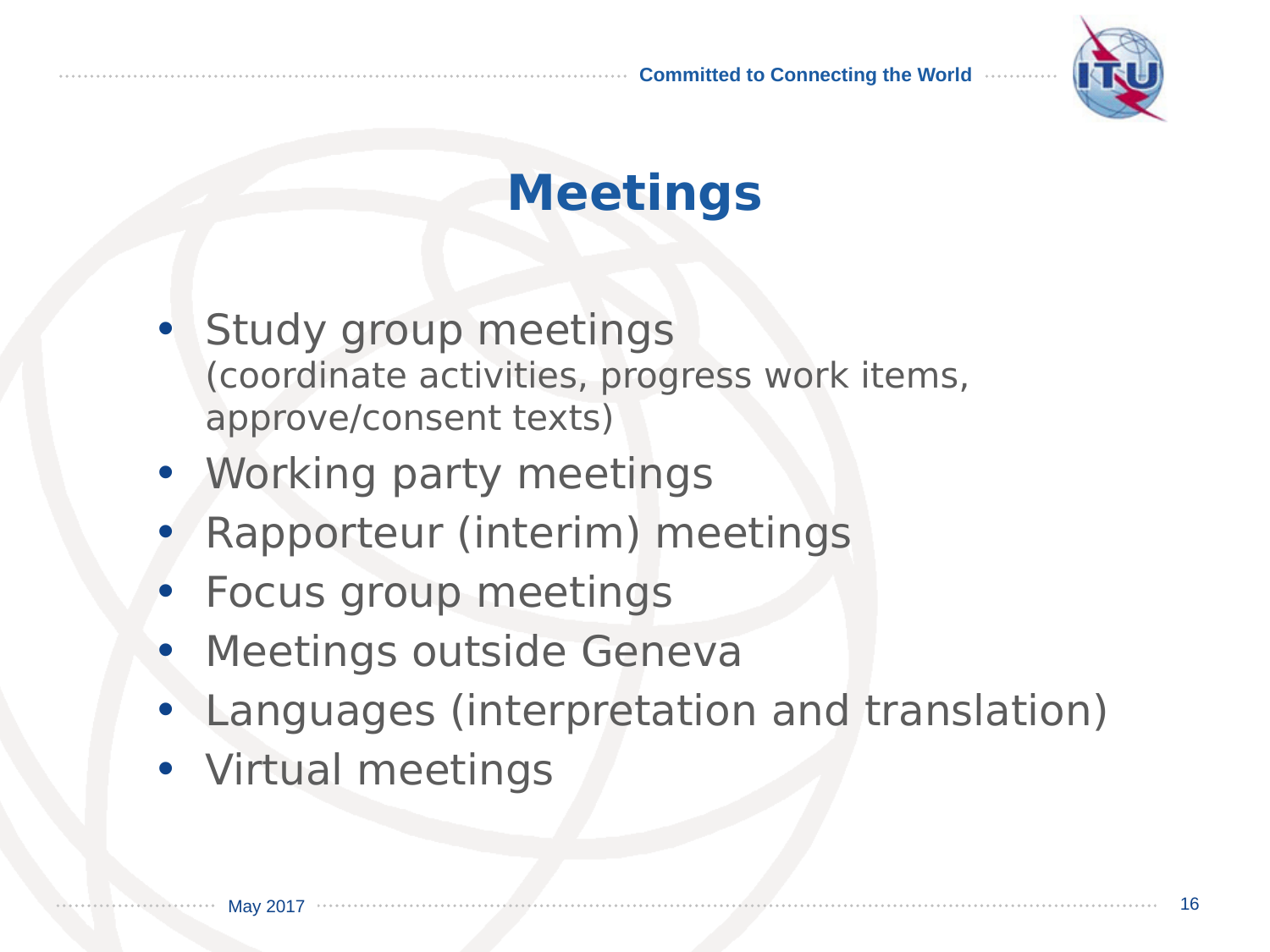

# Meetings
Study group meetings
(coordinate activities, progress work items, approve/consent texts)
Working party meetings
Rapporteur (interim) meetings
Focus group meetings
Meetings outside Geneva
Languages (interpretation and translation)
Virtual meetings

16